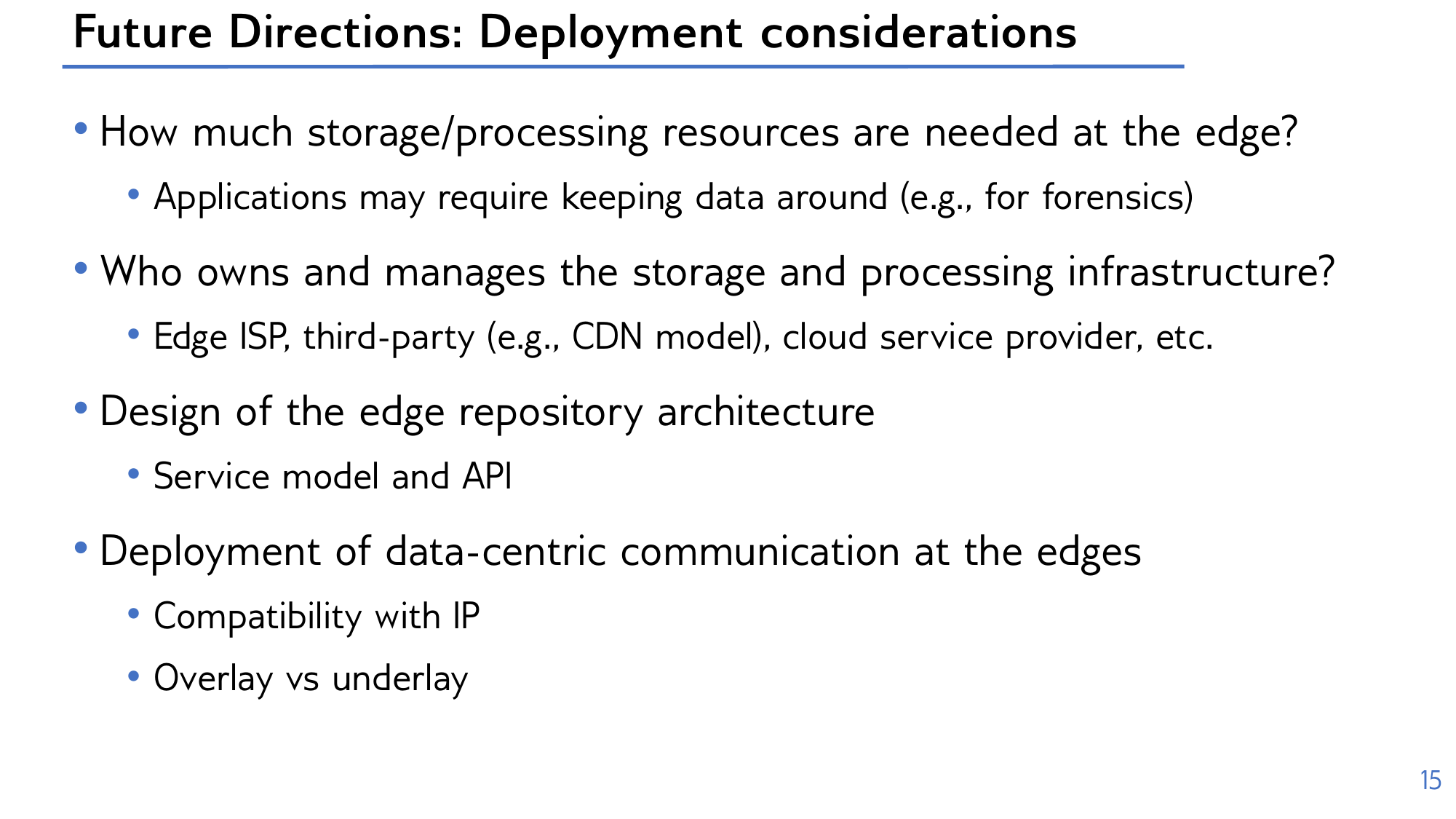

# Future Directions: Deployment considerations
How much storage/processing resources are needed at the edge?
Applications may require keeping data around (e.g., for forensics)
Who owns and manages the storage and processing infrastructure?
Edge ISP, third-party (e.g., CDN model), cloud service provider, etc.
Design of the edge repository architecture
Service model and API
Deployment of data-centric communication at the edges
Compatibility with IP
Overlay vs underlay
15